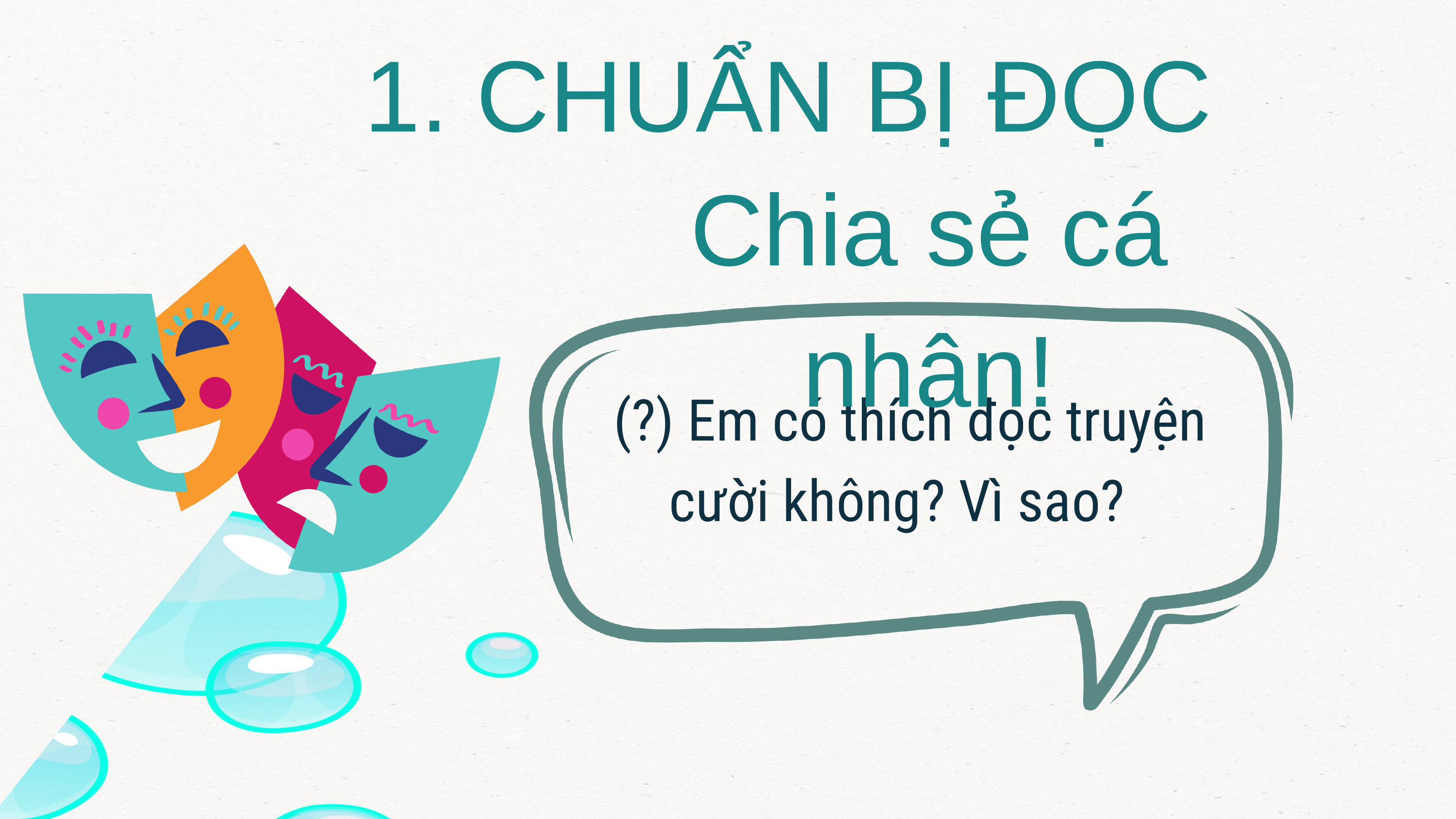

1. CHUẨN BỊ ĐỌC

Chia sẻ cá nhân!

(?) Em có thích đọc truyện cười không? Vì sao?